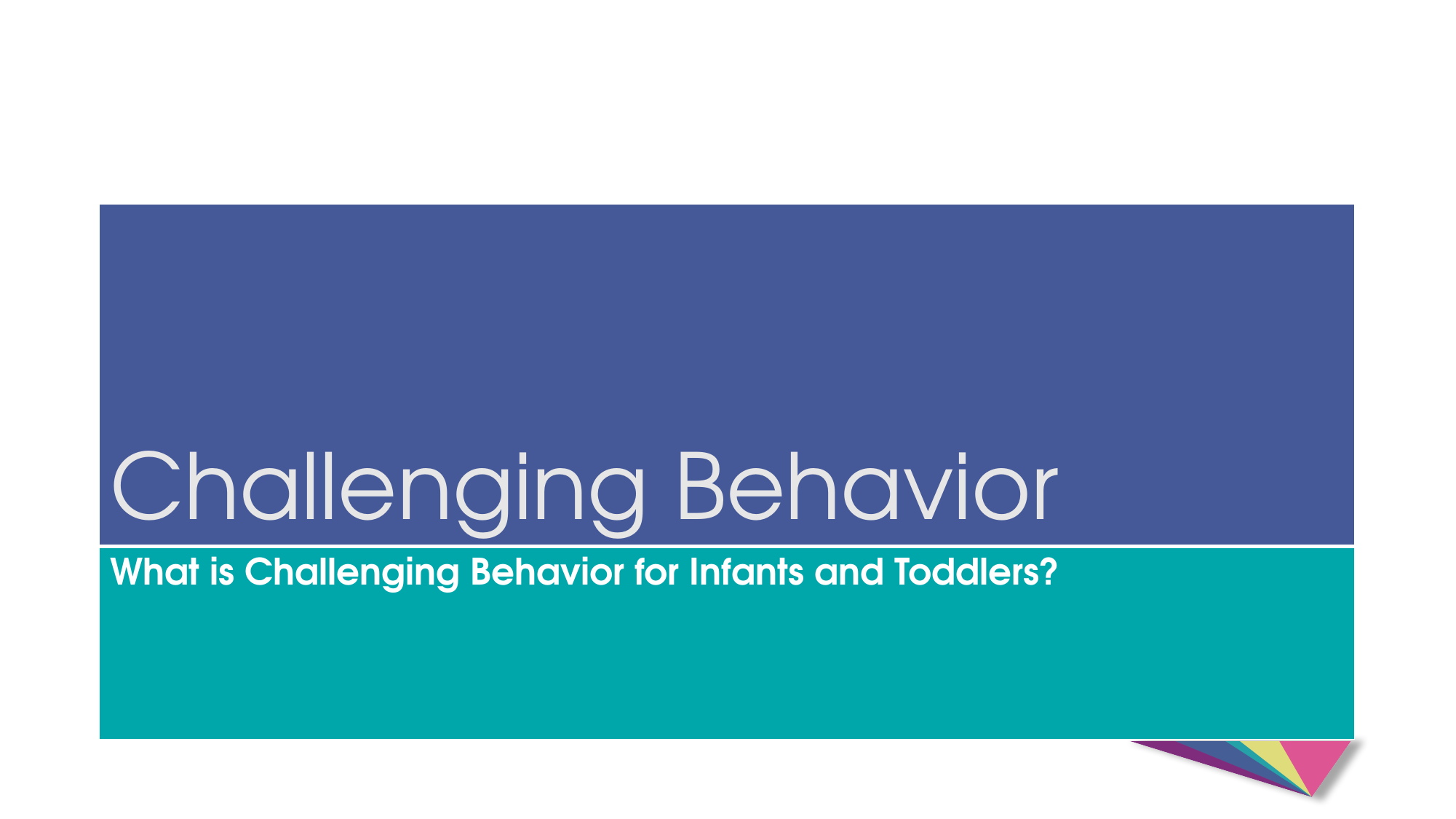

# Challenging Behavior
What is Challenging Behavior for Infants and Toddlers?